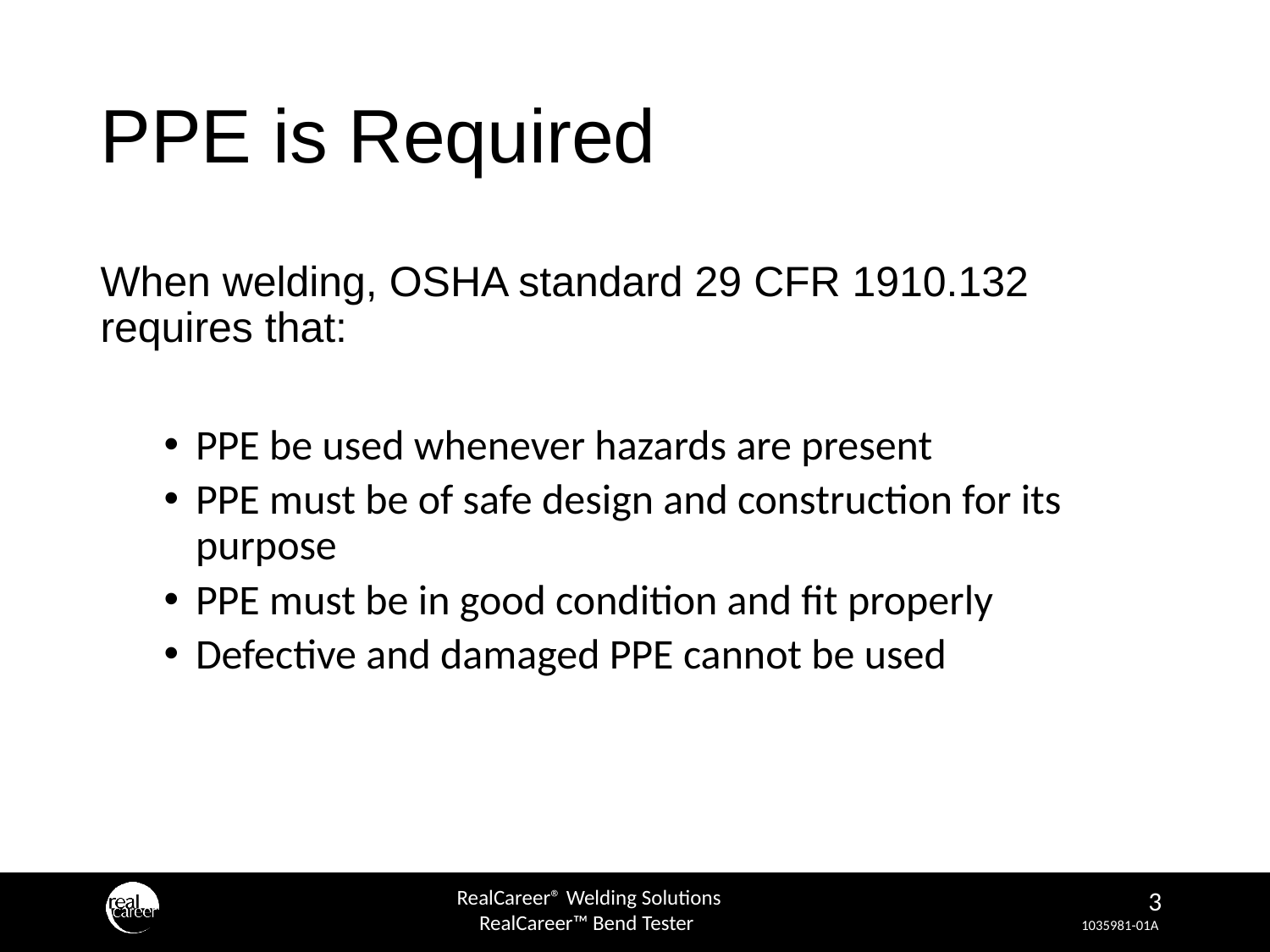

# PPE is Required
When welding, OSHA standard 29 CFR 1910.132 requires that:

PPE be used whenever hazards are present
PPE must be of safe design and construction for its purpose
PPE must be in good condition and fit properly
Defective and damaged PPE cannot be used
3